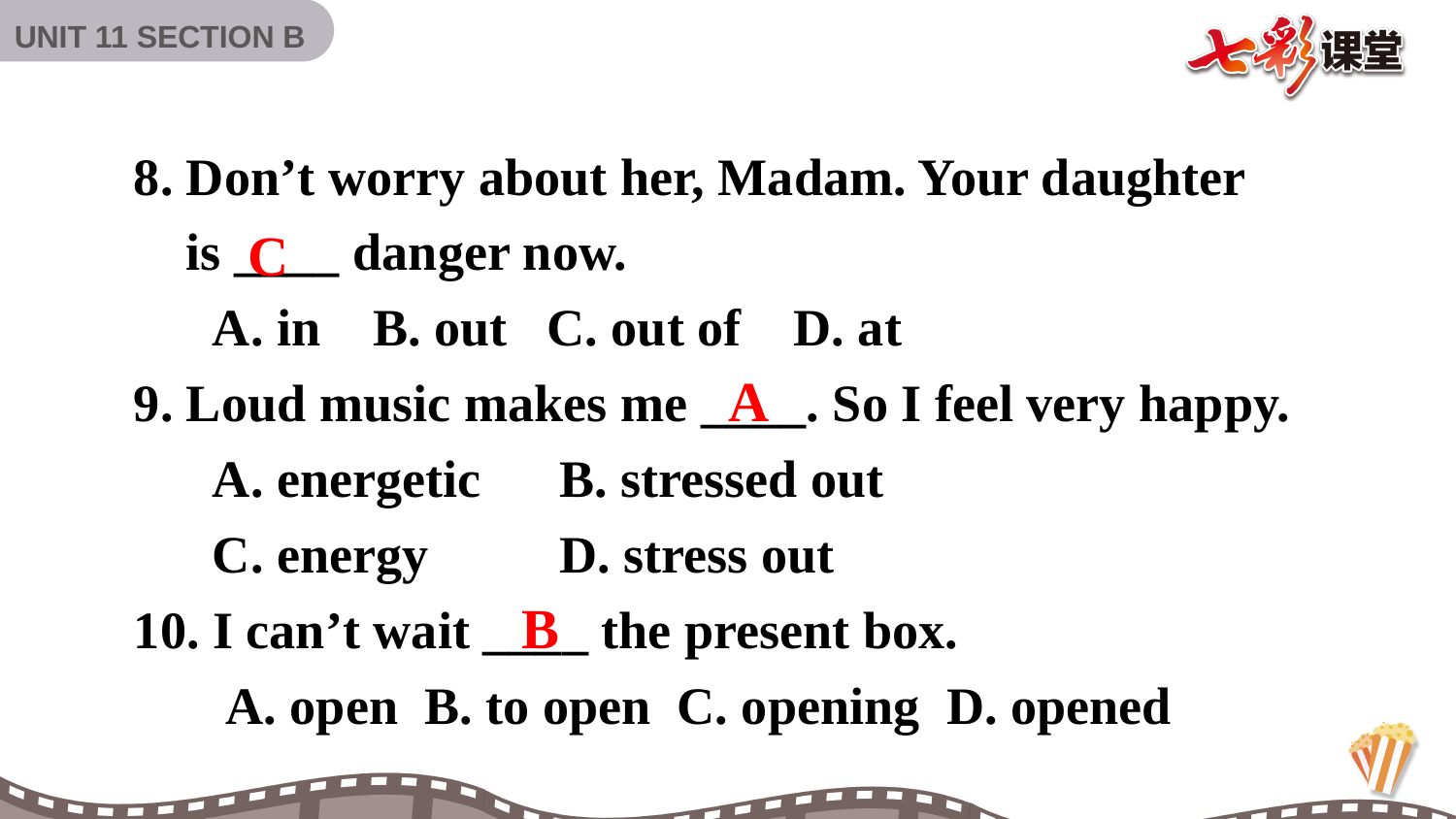

8. Don’t worry about her, Madam. Your daughter
    is ____ danger now.
      A. in    B. out   C. out of    D. at
9. Loud music makes me ____. So I feel very happy.
      A. energetic      B. stressed out
      C. energy          D. stress out
10. I can’t wait ____ the present box.
       A. open  B. to open  C. opening  D. opened
C
A
B